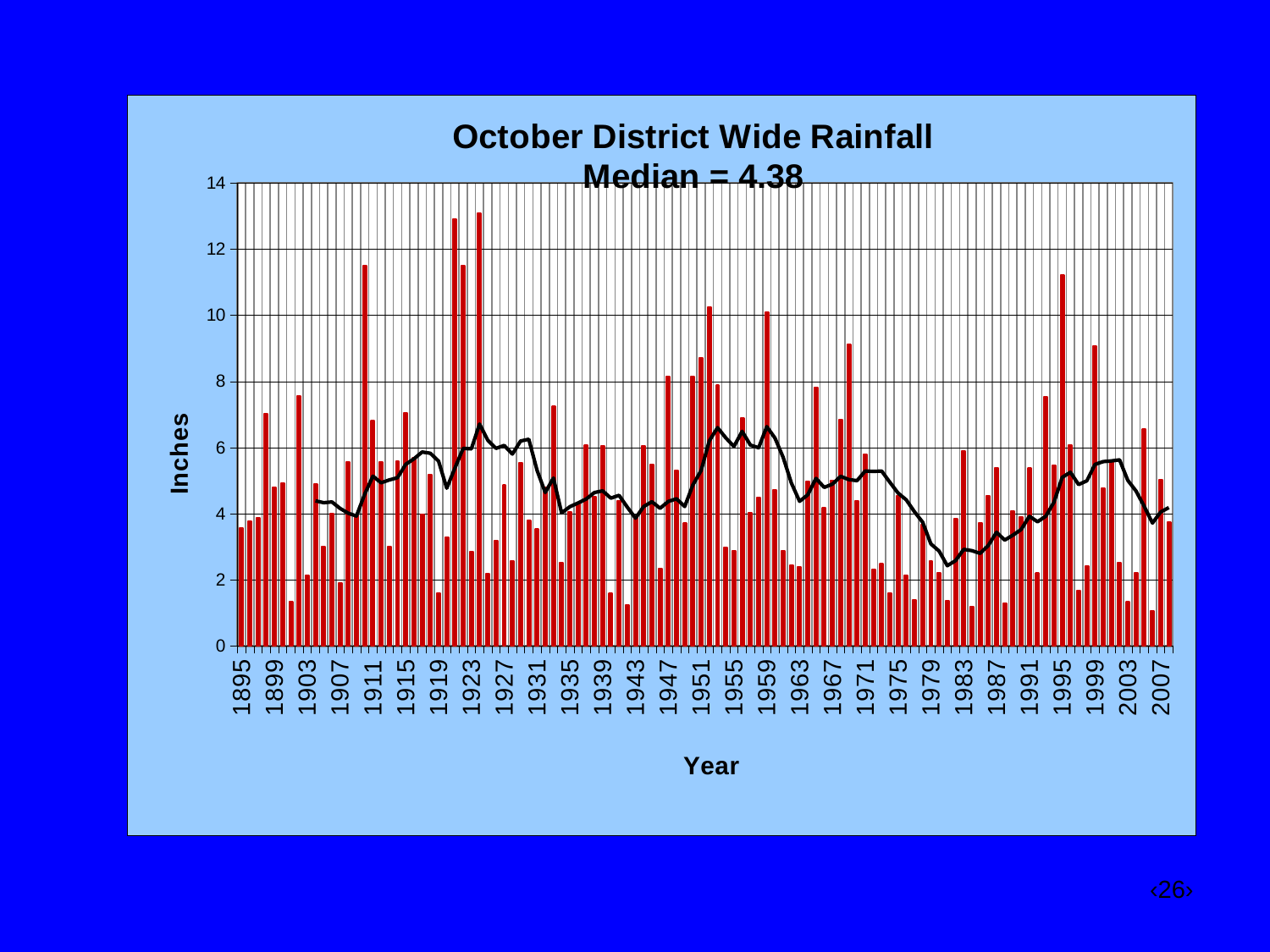

### Chart: October District Wide Rainfall
Median = 4.38

| Category |  |
|---|---|
| 1895 | 3.56 |
| 1896 | 3.77 |
| 1897 | 3.88 |
| 1898 | 7.02 |
| 1899 | 4.8 |
| 1900 | 4.92 |
| 1901 | 1.35 |
| 1902 | 7.57 |
| 1903 | 2.13 |
| 1904 | 4.9 |
| 1905 | 3.01 |
| 1906 | 4.0 |
| 1907 | 1.9100000000000001 |
| 1908 | 5.57 |
| 1909 | 3.96 |
| 1910 | 11.49 |
| 1911 | 6.8199999999999985 |
| 1912 | 5.56 |
| 1913 | 3.0 |
| 1914 | 5.58 |
| 1915 | 7.05 |
| 1916 | 5.68 |
| 1917 | 3.9699999999999998 |
| 1918 | 5.18 |
| 1919 | 1.6 |
| 1920 | 3.2800000000000002 |
| 1921 | 12.92 |
| 1922 | 11.5 |
| 1923 | 2.86 |
| 1924 | 13.09 |
| 1925 | 2.18 |
| 1926 | 3.19 |
| 1927 | 4.8599999999999985 |
| 1928 | 2.57 |
| 1929 | 5.55 |
| 1930 | 3.8 |
| 1931 | 3.53 |
| 1932 | 4.8 |
| 1933 | 7.24 |
| 1934 | 2.53 |
| 1935 | 4.05 |
| 1936 | 4.3199999999999985 |
| 1937 | 6.08 |
| 1938 | 4.52 |
| 1939 | 6.05 |
| 1940 | 1.6 |
| 1941 | 4.38 |
| 1942 | 1.23 |
| 1943 | 3.9099999999999997 |
| 1944 | 6.05 |
| 1945 | 5.49 |
| 1946 | 2.3499999999999988 |
| 1947 | 8.15 |
| 1948 | 5.31 |
| 1949 | 3.71 |
| 1950 | 8.14 |
| 1951 | 8.71 |
| 1952 | 10.25 |
| 1953 | 7.88 |
| 1954 | 2.98 |
| 1955 | 2.88 |
| 1956 | 6.9 |
| 1957 | 4.02 |
| 1958 | 4.48 |
| 1959 | 10.1 |
| 1960 | 4.71 |
| 1961 | 2.88 |
| 1962 | 2.4299999999999997 |
| 1963 | 2.38 |
| 1964 | 4.970000000000002 |
| 1965 | 7.81 |
| 1966 | 4.1899999999999995 |
| 1967 | 5.0 |
| 1968 | 6.84 |
| 1969 | 9.120000000000001 |
| 1970 | 4.38 |
| 1971 | 5.8 |
| 1972 | 2.3099999999999987 |
| 1973 | 2.48 |
| 1974 | 1.6 |
| 1975 | 4.54 |
| 1976 | 2.14 |
| 1977 | 1.4 |
| 1978 | 3.66 |
| 1979 | 2.57 |
| 1980 | 2.22 |
| 1981 | 1.37 |
| 1982 | 3.84 |
| 1983 | 5.89 |
| 1984 | 1.2 |
| 1985 | 3.73 |
| 1986 | 4.53 |
| 1987 | 5.38 |
| 1988 | 1.3 |
| 1989 | 4.09 |
| 1990 | 3.9099999999999997 |
| 1991 | 5.37 |
| 1992 | 2.2 |
| 1993 | 7.54 |
| 1994 | 5.46 |
| 1995 | 11.21 |
| 1996 | 6.08 |
| 1997 | 1.6700000000000021 |
| 1998 | 2.42 |
| 1999 | 9.07 |
| 2000 | 4.76 |
| 2001 | 5.57 |
| 2002 | 2.53 |
| 2003 | 1.33 |
| 2004 | 2.22 |
| 2005 | 6.56 |
| 2006 | 1.05 |
| 2007 | 5.02 |
| 2008 | 3.75 |
‹26›